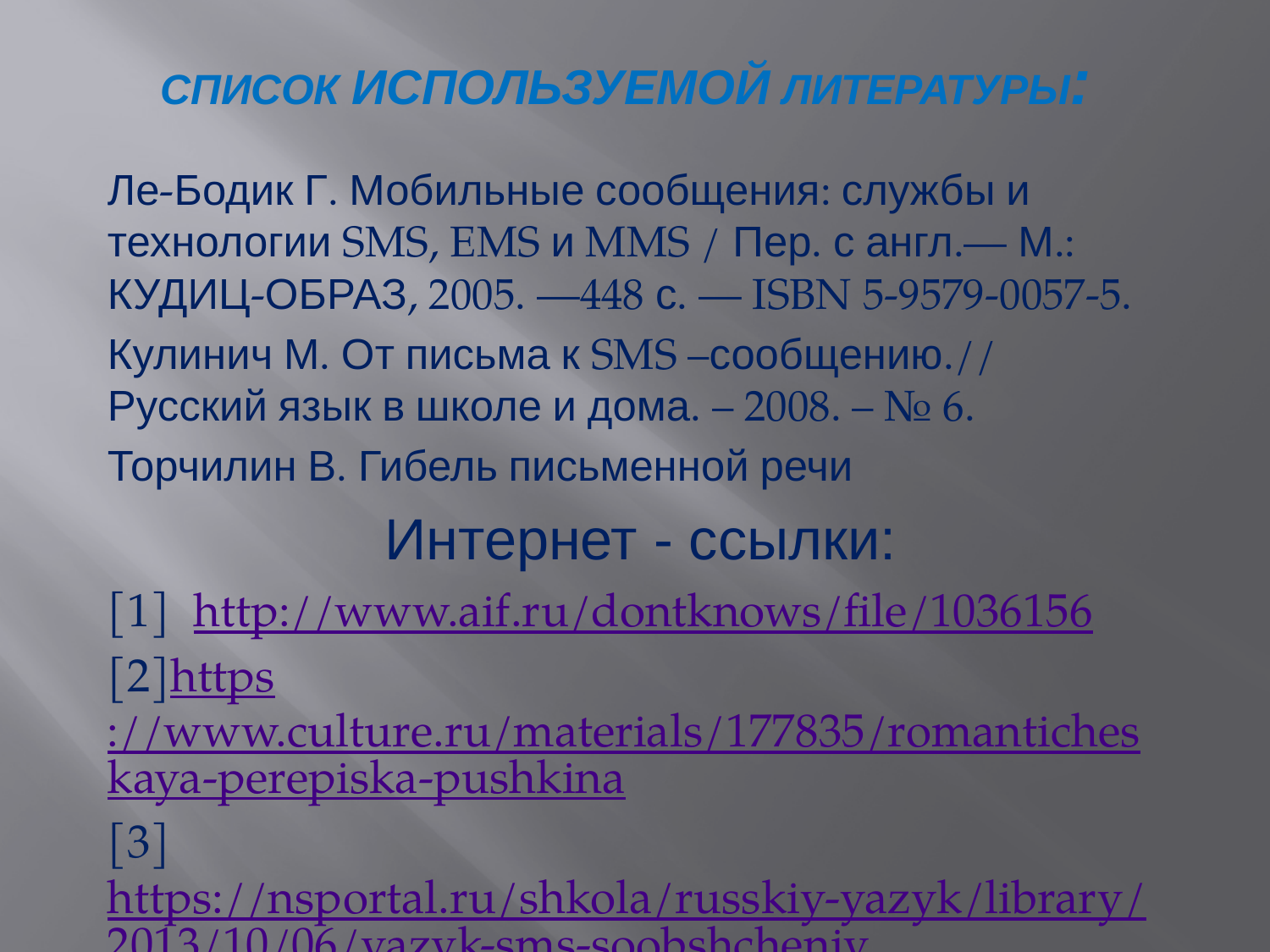

# Список используемой литературы:
Ле-Бодик Г. Мобильные сообщения: службы и технологии SMS, EMS и MMS / Пер. с англ.— М.: КУДИЦ-ОБРАЗ, 2005. —448 с. — ISBN 5-9579-0057-5.
Кулинич М. От письма к SMS –сообщению.// Русский язык в школе и дома. – 2008. – № 6.
Торчилин В. Гибель письменной речи
 Интернет - ссылки:
[1]  http://www.aif.ru/dontknows/file/1036156
[2]https://www.culture.ru/materials/177835/romanticheskaya-perepiska-pushkina
[3]  https://nsportal.ru/shkola/russkiy-yazyk/library/2013/10/06/yazyk-sms-soobshcheniy